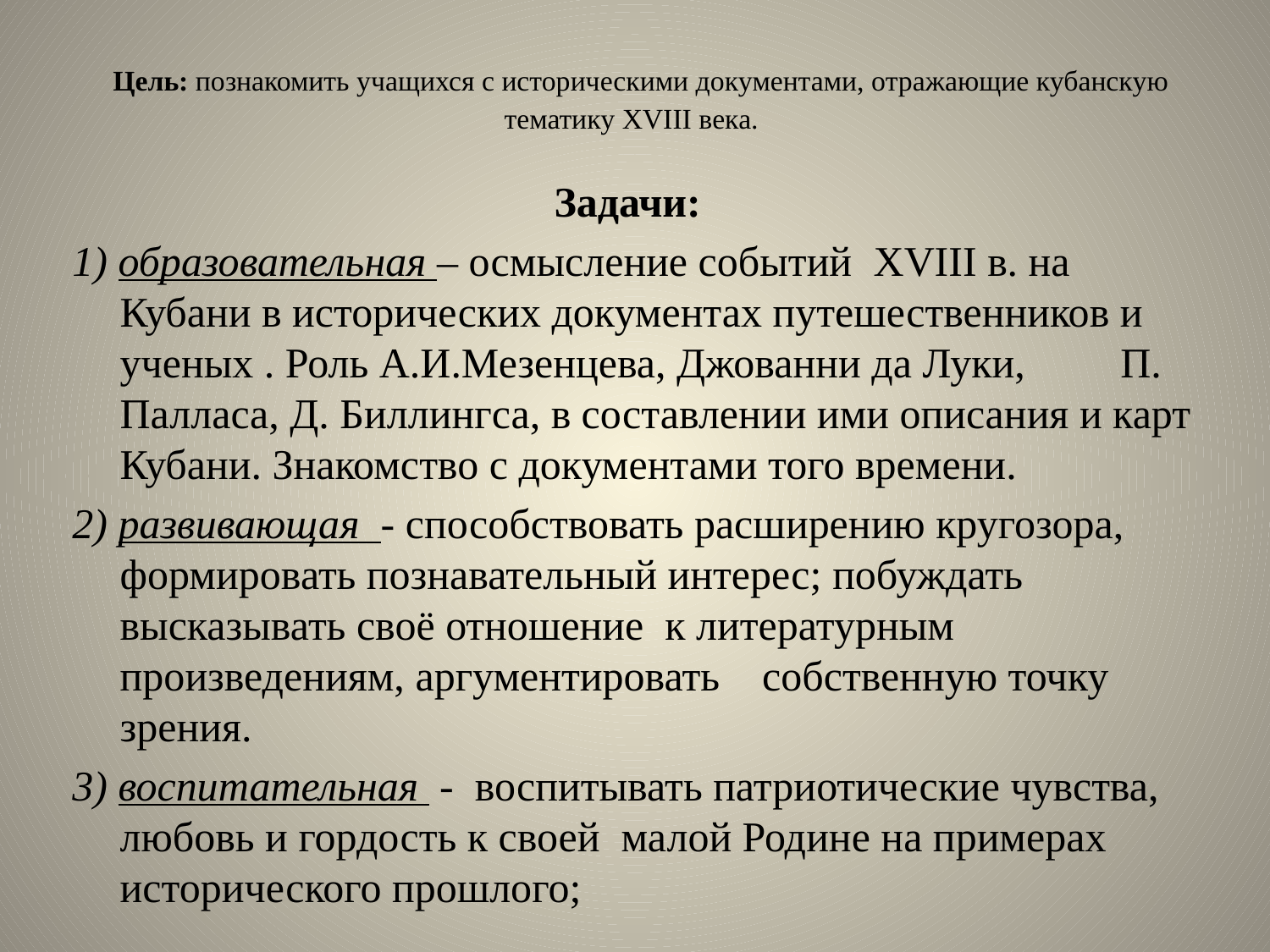

# Цель: познакомить учащихся с историческими документами, отражающие кубанскую тематику XVIII века.
Задачи:
1) образовательная – осмысление событий  XVIII в. на Кубани в исторических документах путешественников и ученых . Роль А.И.Мезенцева, Джованни да Луки,         П. Палласа, Д. Биллингса, в составлении ими описания и карт Кубани. Знакомство с документами того времени.
2) развивающая  - способствовать расширению кругозора, формировать познавательный интерес; побуждать высказывать своё отношение  к литературным произведениям, аргументировать    собственную точку зрения.
3) воспитательная  -  воспитывать патриотические чувства, любовь и гордость к своей  малой Родине на примерах исторического прошлого;